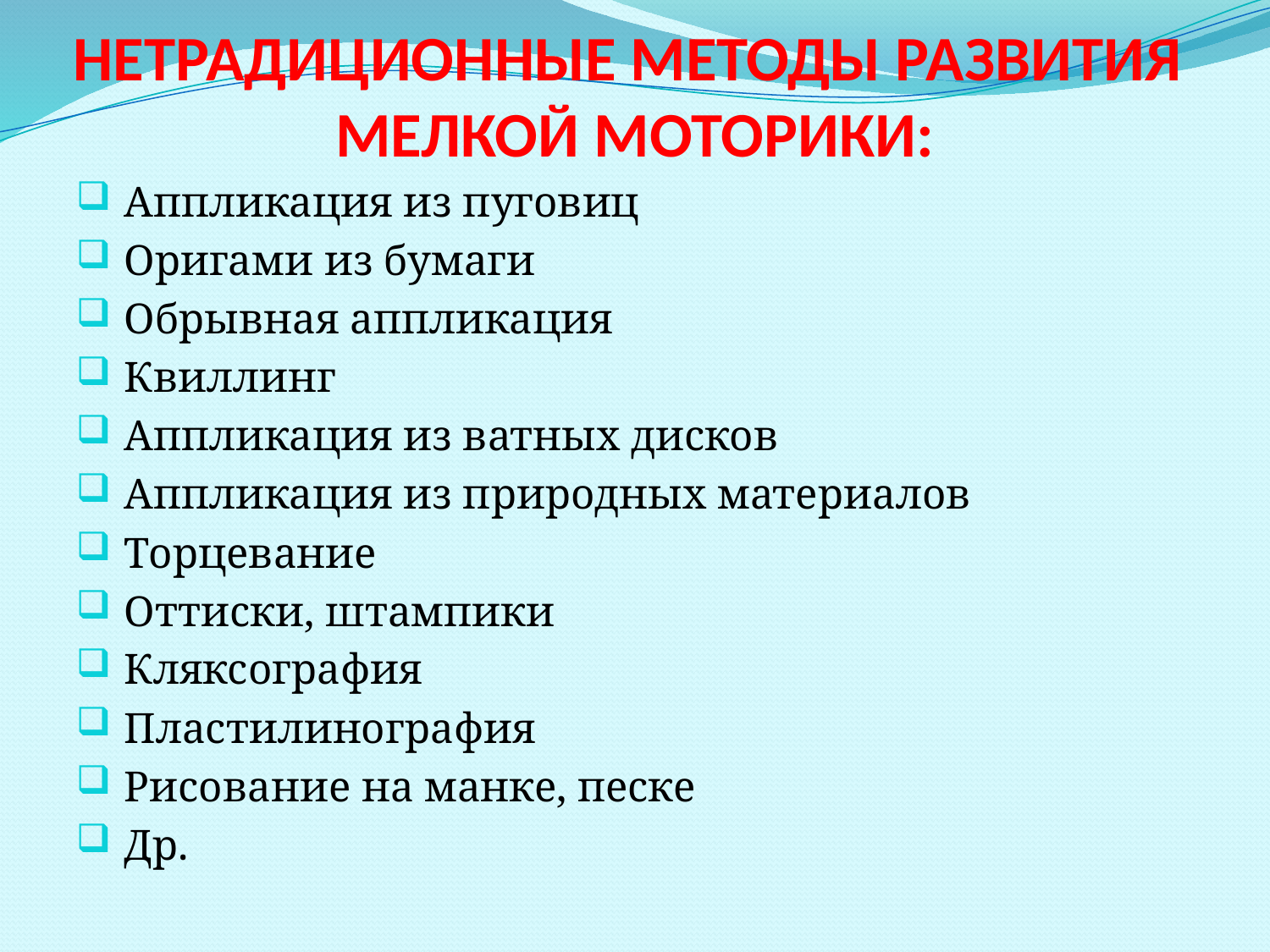

# НЕТРАДИЦИОННЫЕ МЕТОДЫ РАЗВИТИЯ  МЕЛКОЙ МОТОРИКИ:
 Аппликация из пуговиц
 Оригами из бумаги
 Обрывная аппликация
 Квиллинг
 Аппликация из ватных дисков
 Аппликация из природных материалов
 Торцевание
 Оттиски, штампики
 Кляксография
 Пластилинография
 Рисование на манке, песке
 Др.